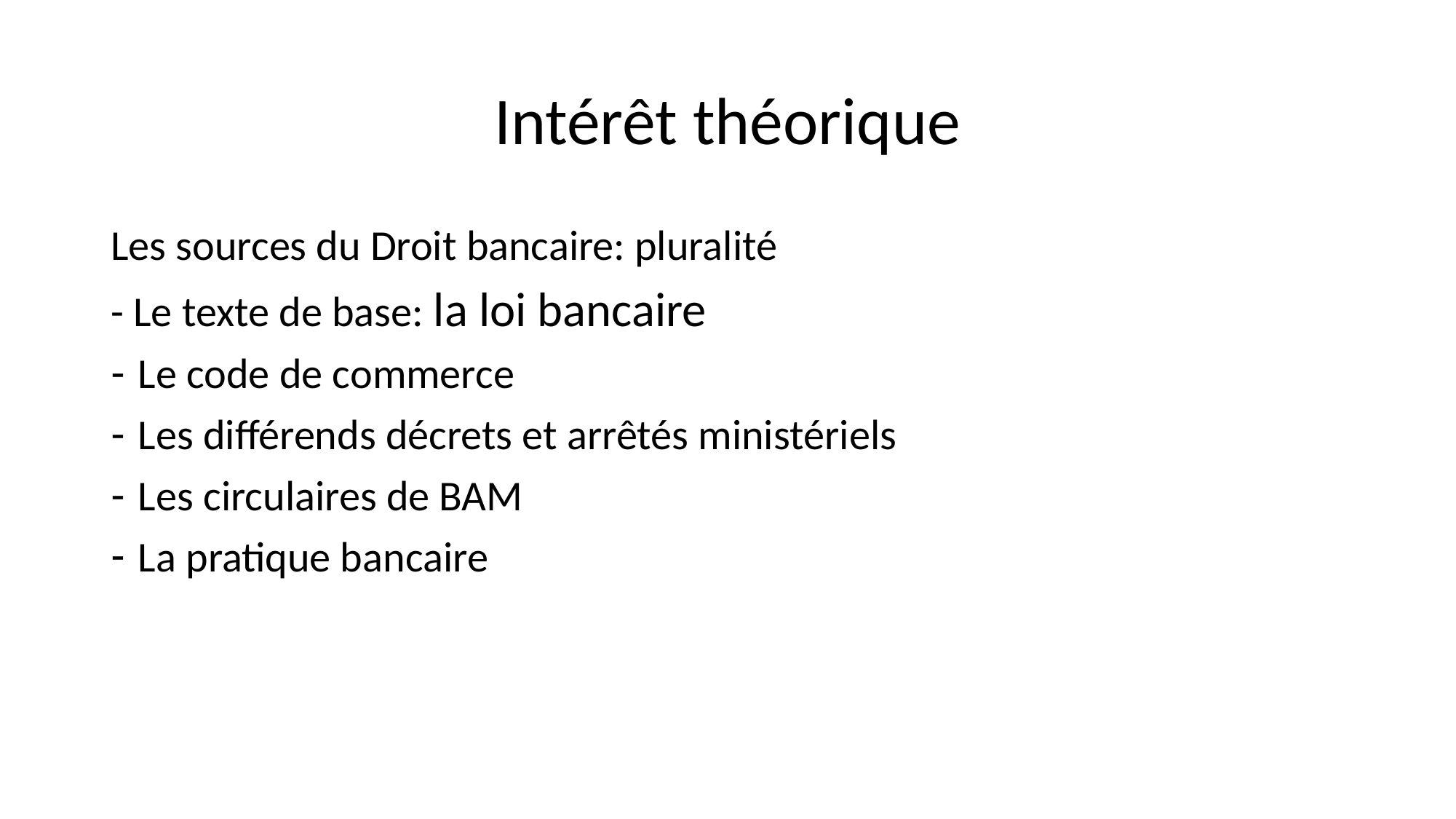

# Intérêt théorique
Les sources du Droit bancaire: pluralité
- Le texte de base: la loi bancaire
Le code de commerce
Les différends décrets et arrêtés ministériels
Les circulaires de BAM
La pratique bancaire